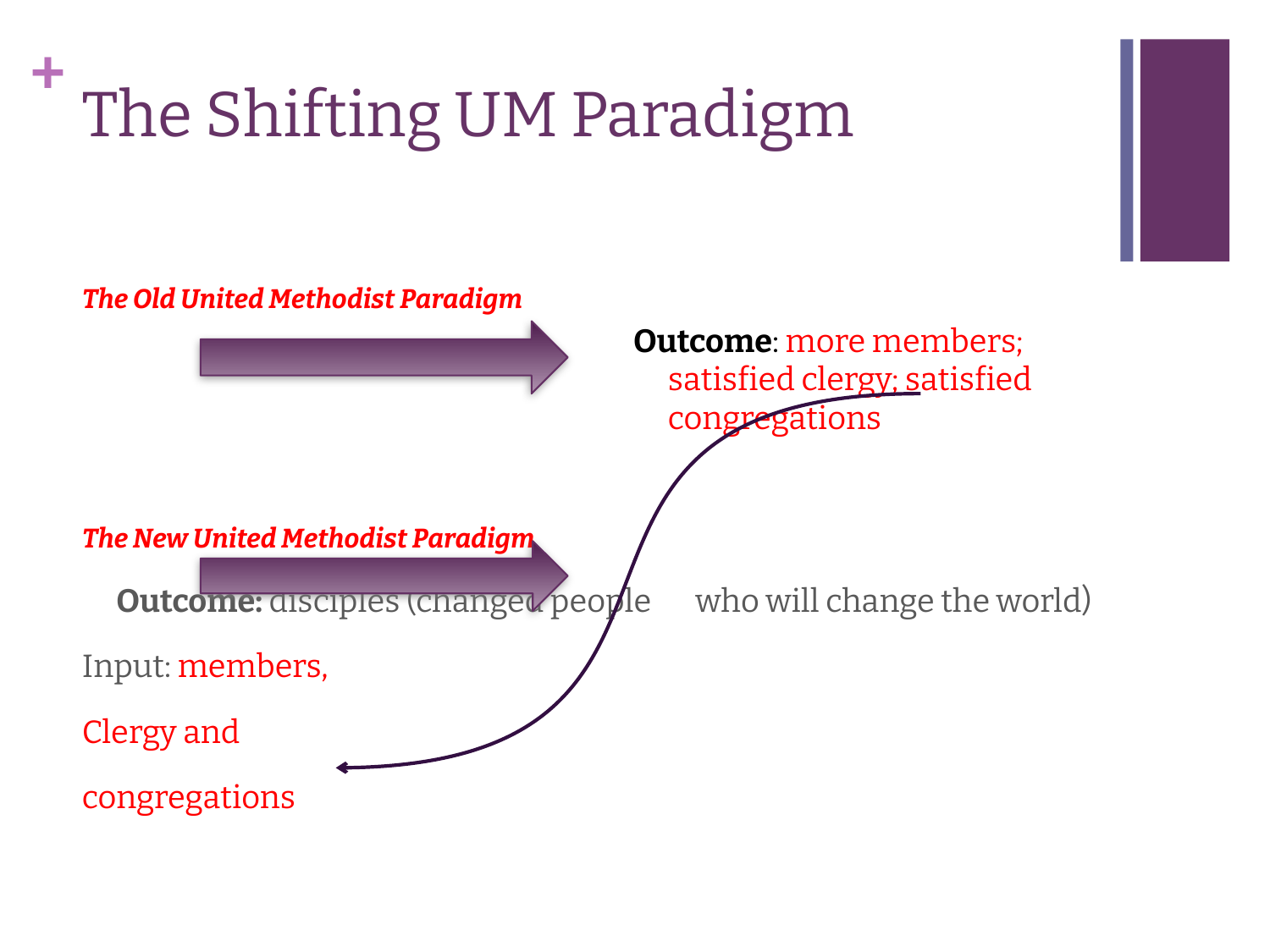

# The Shifting UM Paradigm
The Old United Methodist Paradigm
Outcome: more members; satisfied clergy; satisfied congregations

The New United Methodist Paradigm
					Outcome: disciples (changed people					who will change the world)
Input: members,
Clergy and
congregations